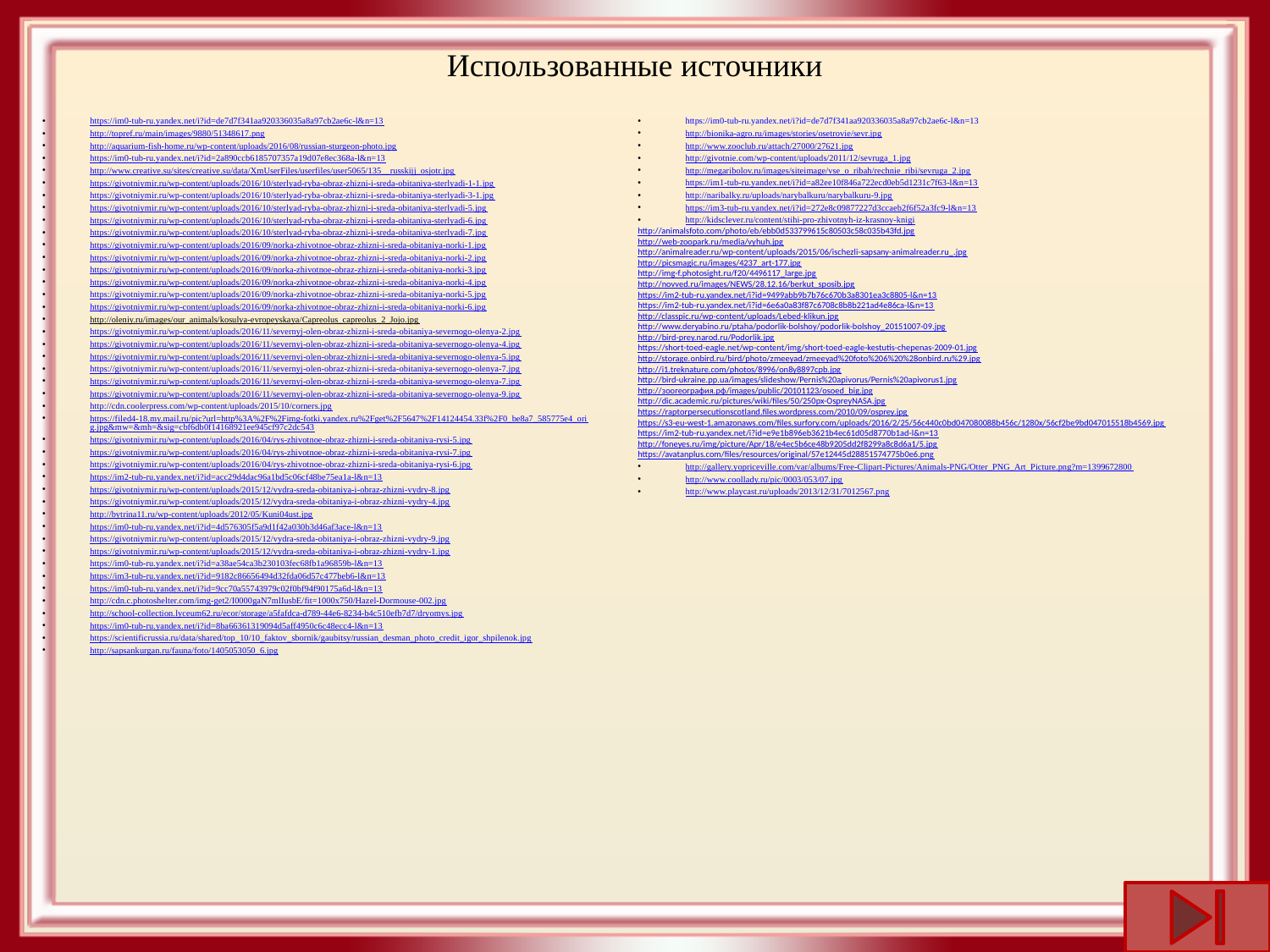

# Использованные источники
https://im0-tub-ru.yandex.net/i?id=de7d7f341aa920336035a8a97cb2ae6c-l&n=13
http://topref.ru/main/images/9880/51348617.png
http://aquarium-fish-home.ru/wp-content/uploads/2016/08/russian-sturgeon-photo.jpg
https://im0-tub-ru.yandex.net/i?id=2a890ccb6185707357a19d07e8ec368a-l&n=13
http://www.creative.su/sites/creative.su/data/XmUserFiles/userfiles/user5065/135__russkijj_osjotr.jpg
https://givotniymir.ru/wp-content/uploads/2016/10/sterlyad-ryba-obraz-zhizni-i-sreda-obitaniya-sterlyadi-1-1.jpg
https://givotniymir.ru/wp-content/uploads/2016/10/sterlyad-ryba-obraz-zhizni-i-sreda-obitaniya-sterlyadi-3-1.jpg
https://givotniymir.ru/wp-content/uploads/2016/10/sterlyad-ryba-obraz-zhizni-i-sreda-obitaniya-sterlyadi-5.jpg
https://givotniymir.ru/wp-content/uploads/2016/10/sterlyad-ryba-obraz-zhizni-i-sreda-obitaniya-sterlyadi-6.jpg
https://givotniymir.ru/wp-content/uploads/2016/10/sterlyad-ryba-obraz-zhizni-i-sreda-obitaniya-sterlyadi-7.jpg
https://givotniymir.ru/wp-content/uploads/2016/09/norka-zhivotnoe-obraz-zhizni-i-sreda-obitaniya-norki-1.jpg
https://givotniymir.ru/wp-content/uploads/2016/09/norka-zhivotnoe-obraz-zhizni-i-sreda-obitaniya-norki-2.jpg
https://givotniymir.ru/wp-content/uploads/2016/09/norka-zhivotnoe-obraz-zhizni-i-sreda-obitaniya-norki-3.jpg
https://givotniymir.ru/wp-content/uploads/2016/09/norka-zhivotnoe-obraz-zhizni-i-sreda-obitaniya-norki-4.jpg
https://givotniymir.ru/wp-content/uploads/2016/09/norka-zhivotnoe-obraz-zhizni-i-sreda-obitaniya-norki-5.jpg
https://givotniymir.ru/wp-content/uploads/2016/09/norka-zhivotnoe-obraz-zhizni-i-sreda-obitaniya-norki-6.jpg
http://oleniy.ru/images/our_animals/kosulya-evropeyskaya/Capreolus_capreolus_2_Jojo.jpg
https://givotniymir.ru/wp-content/uploads/2016/11/severnyj-olen-obraz-zhizni-i-sreda-obitaniya-severnogo-olenya-2.jpg
https://givotniymir.ru/wp-content/uploads/2016/11/severnyj-olen-obraz-zhizni-i-sreda-obitaniya-severnogo-olenya-4.jpg
https://givotniymir.ru/wp-content/uploads/2016/11/severnyj-olen-obraz-zhizni-i-sreda-obitaniya-severnogo-olenya-5.jpg
https://givotniymir.ru/wp-content/uploads/2016/11/severnyj-olen-obraz-zhizni-i-sreda-obitaniya-severnogo-olenya-7.jpg
https://givotniymir.ru/wp-content/uploads/2016/11/severnyj-olen-obraz-zhizni-i-sreda-obitaniya-severnogo-olenya-7.jpg
https://givotniymir.ru/wp-content/uploads/2016/11/severnyj-olen-obraz-zhizni-i-sreda-obitaniya-severnogo-olenya-9.jpg
http://cdn.coolerpress.com/wp-content/uploads/2015/10/corners.jpg
https://filed4-18.my.mail.ru/pic?url=http%3A%2F%2Fimg-fotki.yandex.ru%2Fget%2F5647%2F14124454.33f%2F0_be8a7_585775e4_orig.jpg&mw=&mh=&sig=cbf6db0f14168921ee945cf97c2dc543
https://givotniymir.ru/wp-content/uploads/2016/04/rys-zhivotnoe-obraz-zhizni-i-sreda-obitaniya-rysi-5.jpg
https://givotniymir.ru/wp-content/uploads/2016/04/rys-zhivotnoe-obraz-zhizni-i-sreda-obitaniya-rysi-7.jpg
https://givotniymir.ru/wp-content/uploads/2016/04/rys-zhivotnoe-obraz-zhizni-i-sreda-obitaniya-rysi-6.jpg
https://im2-tub-ru.yandex.net/i?id=acc29d4dac96a1bd5c06cf48be75ea1a-l&n=13
https://givotniymir.ru/wp-content/uploads/2015/12/vydra-sreda-obitaniya-i-obraz-zhizni-vydry-8.jpg
https://givotniymir.ru/wp-content/uploads/2015/12/vydra-sreda-obitaniya-i-obraz-zhizni-vydry-4.jpg
http://bytrina11.ru/wp-content/uploads/2012/05/Kuni04ust.jpg
https://im0-tub-ru.yandex.net/i?id=4d576305f5a9d1f42a030b3d46af3ace-l&n=13
https://givotniymir.ru/wp-content/uploads/2015/12/vydra-sreda-obitaniya-i-obraz-zhizni-vydry-9.jpg
https://givotniymir.ru/wp-content/uploads/2015/12/vydra-sreda-obitaniya-i-obraz-zhizni-vydry-1.jpg
https://im0-tub-ru.yandex.net/i?id=a38ae54ca3b230103fec68fb1a96859b-l&n=13
https://im3-tub-ru.yandex.net/i?id=9182c86656494d32fda06d57c477beb6-l&n=13
https://im0-tub-ru.yandex.net/i?id=9cc70a55743979c02f0bf94f90175a6d-l&n=13
http://cdn.c.photoshelter.com/img-get2/I0000gaN7mlIusbE/fit=1000x750/Hazel-Dormouse-002.jpg
http://school-collection.lyceum62.ru/ecor/storage/a5fafdca-d789-44e6-8234-b4c510efb7d7/dryomys.jpg
https://im0-tub-ru.yandex.net/i?id=8ba66361319094d5aff4950c6c48ecc4-l&n=13
https://scientificrussia.ru/data/shared/top_10/10_faktov_sbornik/gaubitsy/russian_desman_photo_credit_igor_shpilenok.jpg
http://sapsankurgan.ru/fauna/foto/1405053050_6.jpg

https://im0-tub-ru.yandex.net/i?id=de7d7f341aa920336035a8a97cb2ae6c-l&n=13
http://bionika-agro.ru/images/stories/osetrovie/sevr.jpg
http://www.zooclub.ru/attach/27000/27621.jpg
http://givotnie.com/wp-content/uploads/2011/12/sevruga_1.jpg
http://megaribolov.ru/images/siteimage/vse_o_ribah/rechnie_ribi/sevruga_2.jpg
https://im1-tub-ru.yandex.net/i?id=a82ee10f846a722ecd0eb5d1231c7f63-l&n=13
http://naribalky.ru/uploads/narybalkuru/narybalkuru-9.jpg
https://im3-tub-ru.yandex.net/i?id=272e8c09877227d3ccaeb2f6f52a3fc9-l&n=13
http://kidsclever.ru/content/stihi-pro-zhivotnyh-iz-krasnoy-knigi
http://animalsfoto.com/photo/eb/ebb0d533799615c80503c58c035b43fd.jpg
http://web-zoopark.ru/media/vyhuh.jpg
http://animalreader.ru/wp-content/uploads/2015/06/ischezli-sapsany-animalreader.ru_.jpg
http://picsmagic.ru/images/4237_art-177.jpg
http://img-f.photosight.ru/f20/4496117_large.jpg
http://novved.ru/images/NEWS/28.12.16/berkut_sposib.jpg
https://im2-tub-ru.yandex.net/i?id=9499abb9b7b76c670b3a8301ea3c8805-l&n=13
https://im2-tub-ru.yandex.net/i?id=6e6a0a83f87c6708c8b8b221ad4e86ca-l&n=13
http://classpic.ru/wp-content/uploads/Lebed-klikun.jpg
http://www.deryabino.ru/ptaha/podorlik-bolshoy/podorlik-bolshoy_20151007-09.jpg
http://bird-prey.narod.ru/Podorlik.jpg
https://short-toed-eagle.net/wp-content/img/short-toed-eagle-kestutis-chepenas-2009-01.jpg
http://storage.onbird.ru/bird/photo/zmeeyad/zmeeyad%20foto%206%20%28onbird.ru%29.jpg
http://i1.treknature.com/photos/8996/on8y8897cpb.jpg
http://bird-ukraine.pp.ua/images/slideshow/Pernis%20apivorus/Pernis%20apivorus1.jpg
http://зоогеография.рф/images/public/20101123/osoed_big.jpg
http://dic.academic.ru/pictures/wiki/files/50/250px-OspreyNASA.jpg
https://raptorpersecutionscotland.files.wordpress.com/2010/09/osprey.jpg
https://s3-eu-west-1.amazonaws.com/files.surfory.com/uploads/2016/2/25/56c440c0bd047080088b456c/1280x/56cf2be9bd047015518b4569.jpg
https://im2-tub-ru.yandex.net/i?id=e9e1b896eb3621b4ec61d05d8770b1ad-l&n=13
http://foneyes.ru/img/picture/Apr/18/e4ec5b6ce48b9205dd2f8299a8c8d6a1/5.jpg
https://avatanplus.com/files/resources/original/57e12445d28851574775b0e6.png
http://gallery.yopriceville.com/var/albums/Free-Clipart-Pictures/Animals-PNG/Otter_PNG_Art_Picture.png?m=1399672800
http://www.coollady.ru/pic/0003/053/07.jpg
http://www.playcast.ru/uploads/2013/12/31/7012567.png